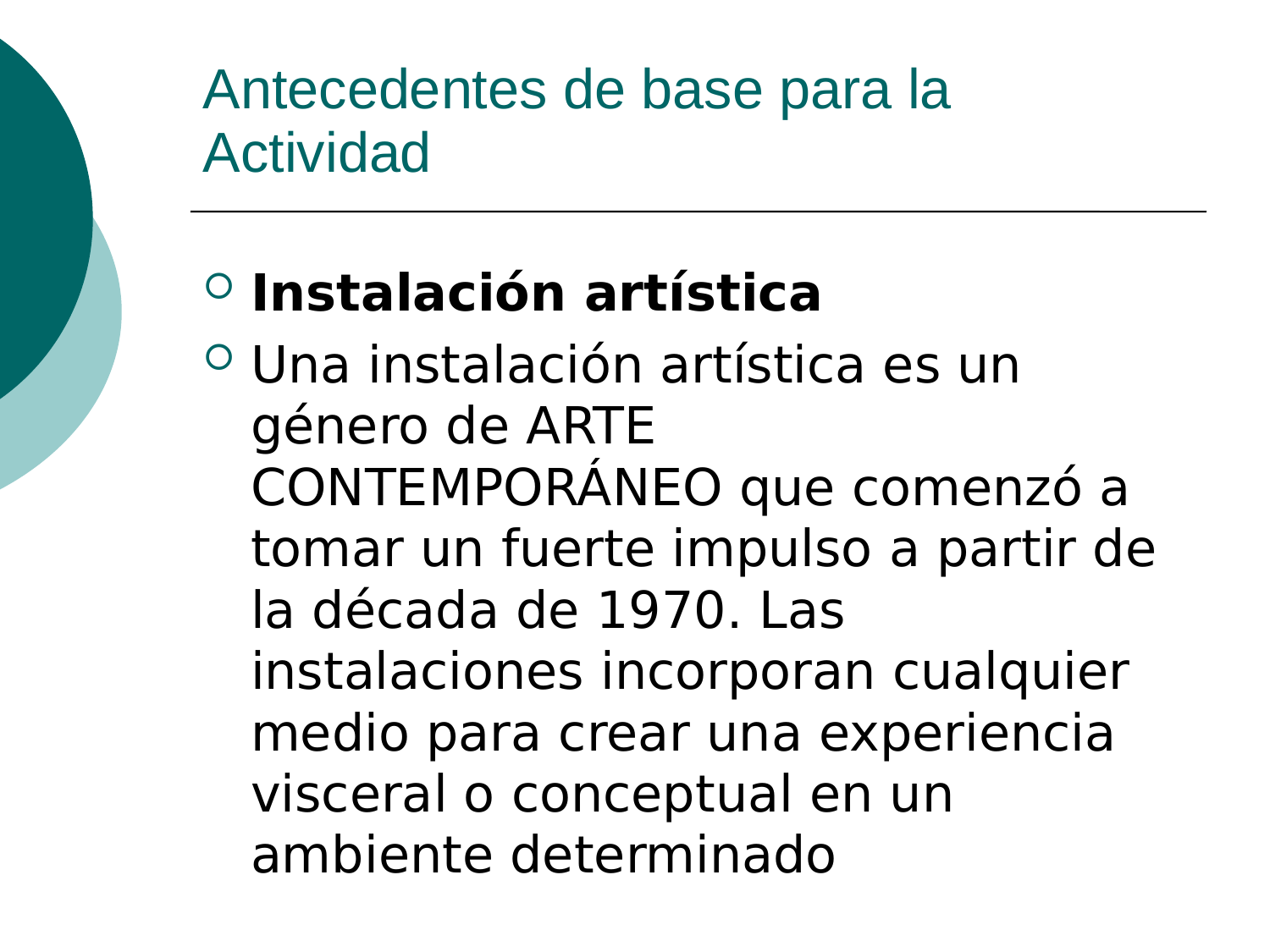

Antecedentes de base para la Actividad
Instalación artística
Una instalación artística es un género de ARTE CONTEMPORÁNEO que comenzó a tomar un fuerte impulso a partir de la década de 1970. Las instalaciones incorporan cualquier medio para crear una experiencia visceral o conceptual en un ambiente determinado